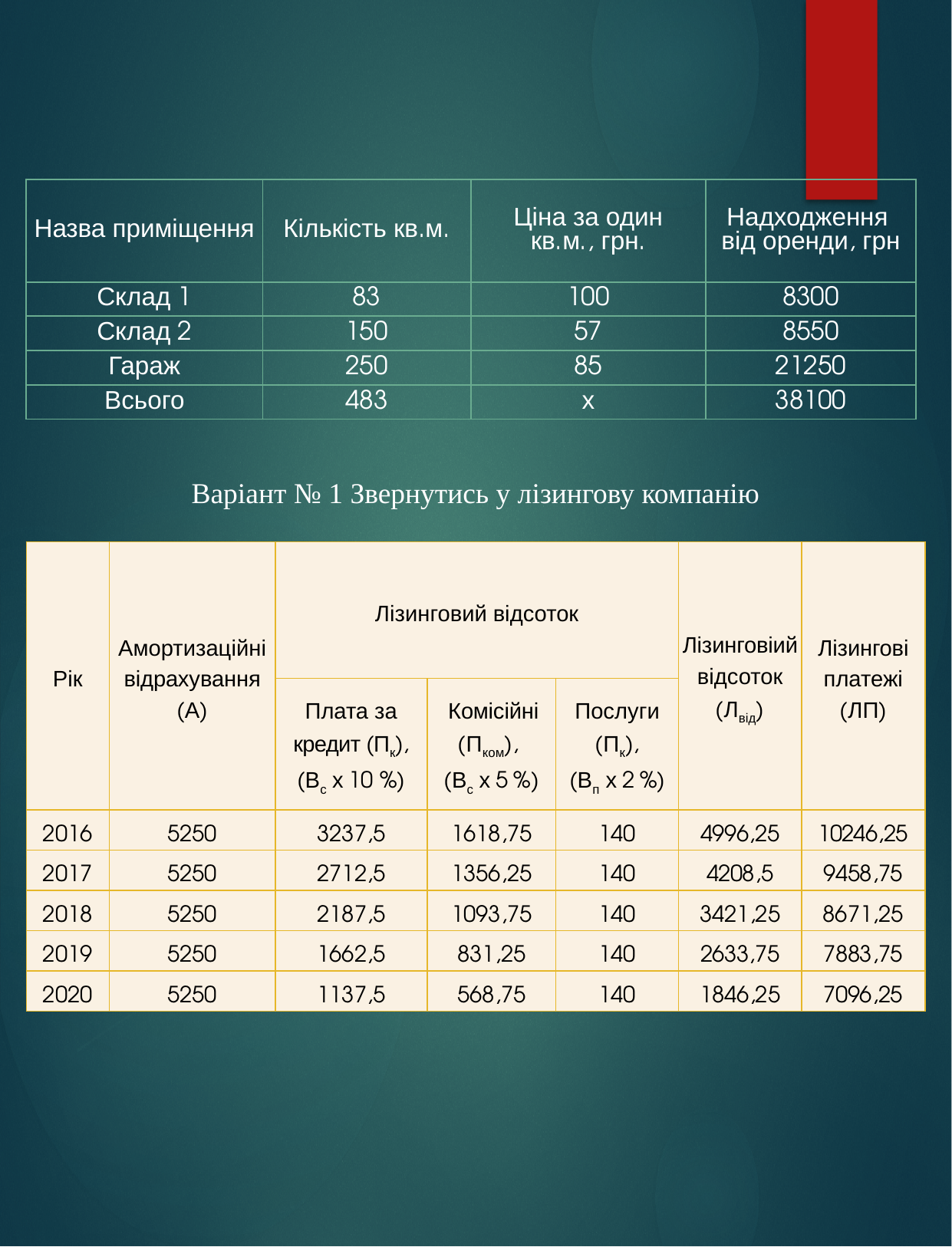

| Назва приміщення | Кількість кв.м. | Ціна за один кв.м., грн. | Надходження від оренди, грн |
| --- | --- | --- | --- |
| Склад 1 | 83 | 100 | 8300 |
| Склад 2 | 150 | 57 | 8550 |
| Гараж | 250 | 85 | 21250 |
| Всього | 483 | х | 38100 |
Варіант № 1 Звернутись у лізингову компанію
| Рік | Амортизаційні відрахування (А) | Лізинговий відсоток |  |  | Лізинговіий відсоток (Лвід) | Лізингові платежі (ЛП) |
| --- | --- | --- | --- | --- | --- | --- |
|  |  | Плата за кредит (Пк), (Вс х 10 %) | Комісійні (Пком), (Вс х 5 %) | Послуги (Пк), (Вп х 2 %) |  |  |
| 2016 | 5250 | 3237,5 | 1618,75 | 140 | 4996,25 | 10246,25 |
| 2017 | 5250 | 2712,5 | 1356,25 | 140 | 4208,5 | 9458,75 |
| 2018 | 5250 | 2187,5 | 1093,75 | 140 | 3421,25 | 8671,25 |
| 2019 | 5250 | 1662,5 | 831,25 | 140 | 2633,75 | 7883,75 |
| 2020 | 5250 | 1137,5 | 568,75 | 140 | 1846,25 | 7096,25 |